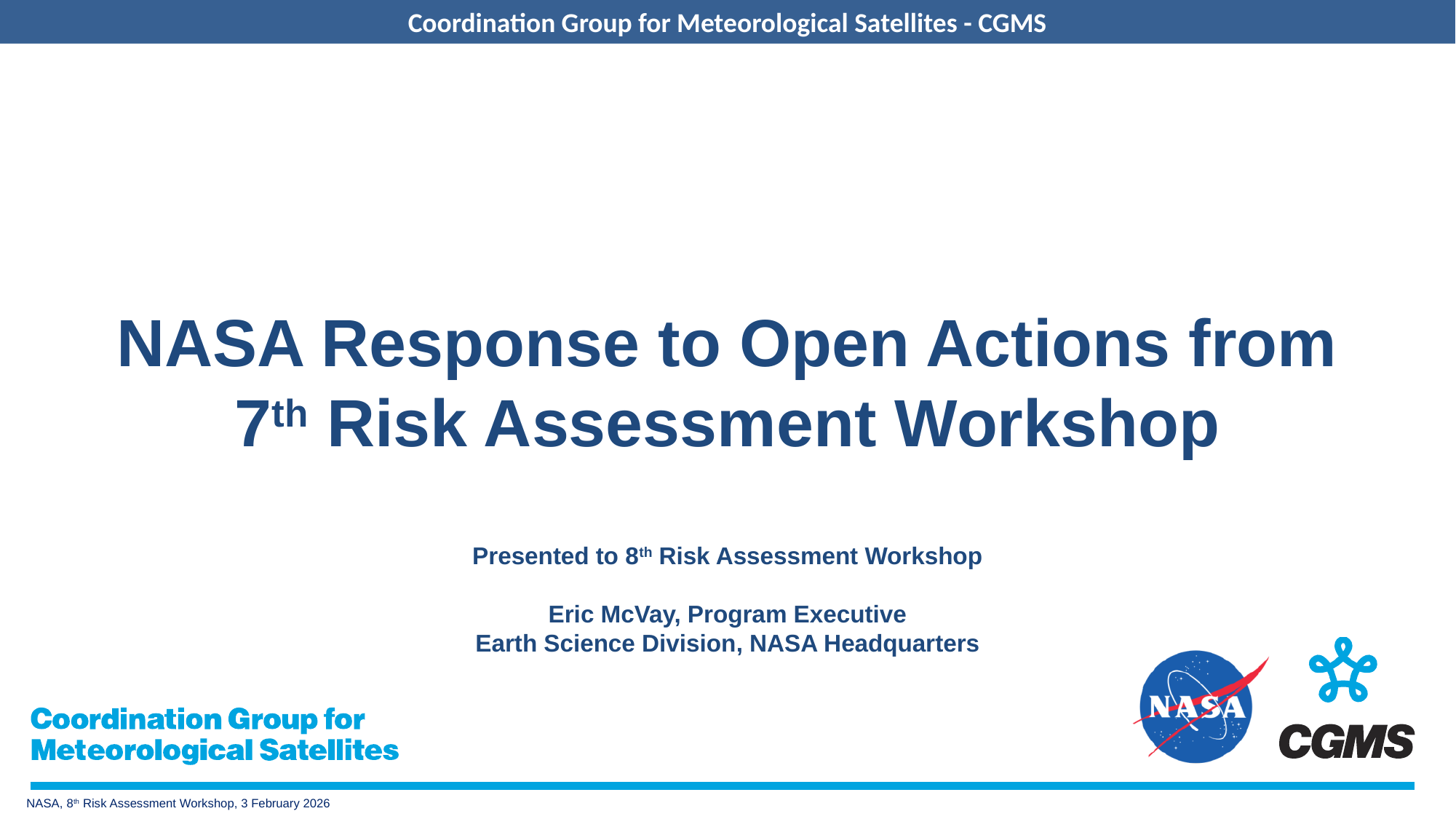

# NASA Response to Open Actions from 7th Risk Assessment Workshop Presented to 8th Risk Assessment Workshop Eric McVay, Program Executive Earth Science Division, NASA Headquarters